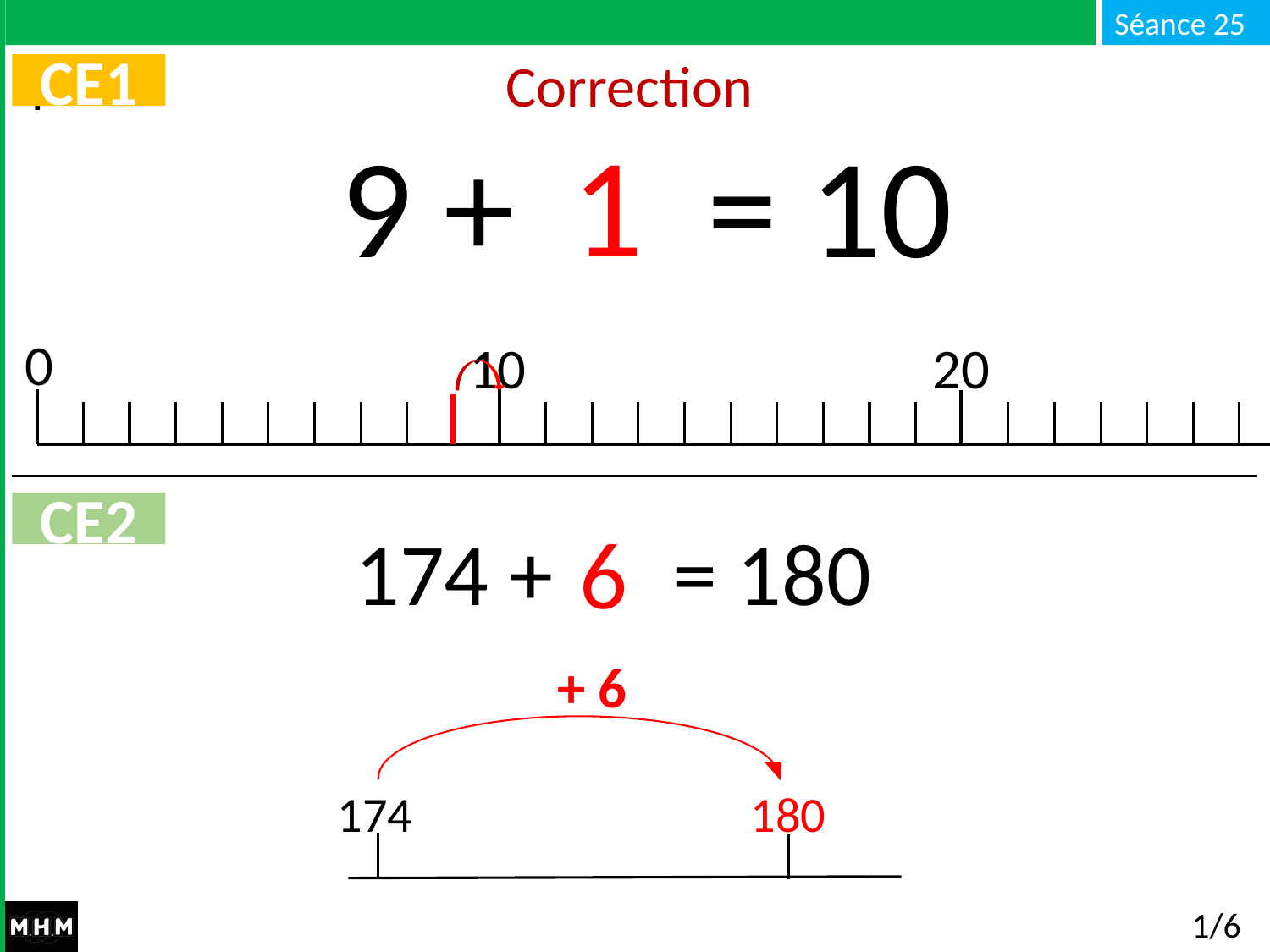

# Correction
CE1
1
 9 + …  = 10
0
20
10

CE2
6
174 + …  = 180
+ 6

174
180
1/6